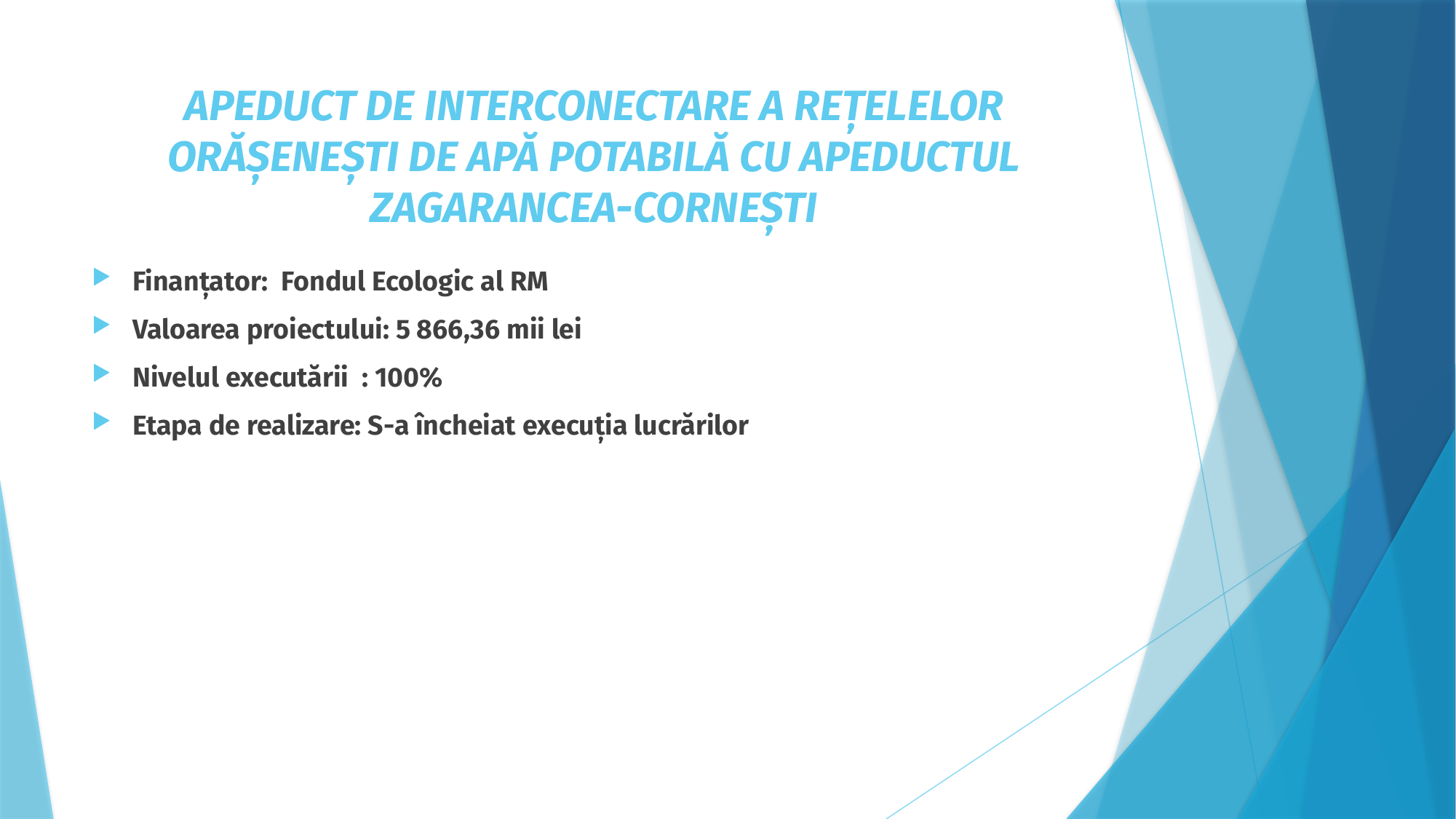

# APEDUCT DE INTERCONECTARE A REȚELELOR ORĂȘENEȘTI DE APĂ POTABILĂ CU APEDUCTUL ZAGARANCEA-CORNEȘTI
Finanțator:  Fondul Ecologic al RM
Valoarea proiectului: 5 866,36 mii lei
Nivelul executării  : 100%
Etapa de realizare: S-a încheiat execuția lucrărilor